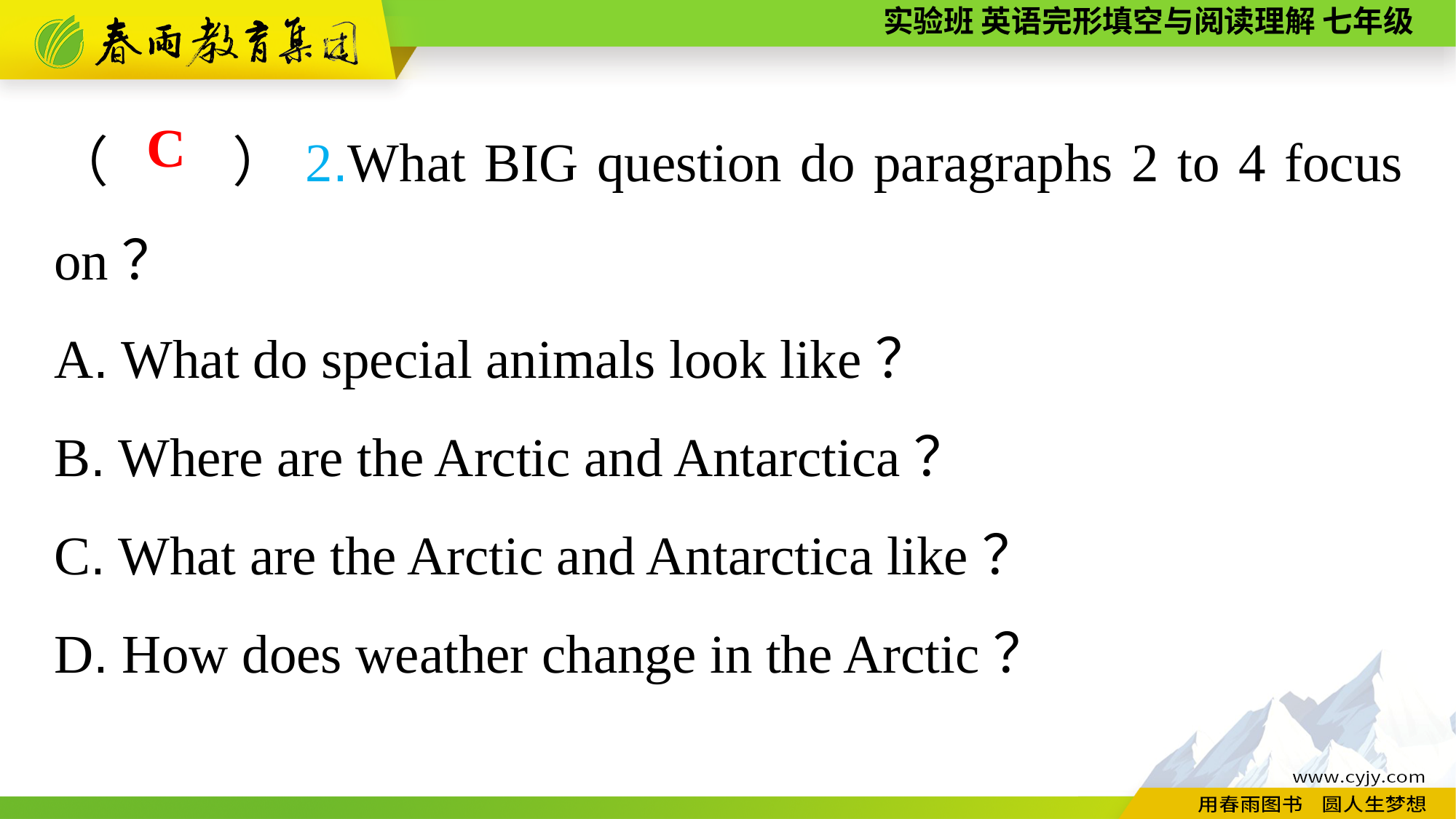

（　　）2.What BIG question do paragraphs 2 to 4 focus on？
A. What do special animals look like？
B. Where are the Arctic and Antarctica？
C. What are the Arctic and Antarctica like？
D. How does weather change in the Arctic？
C